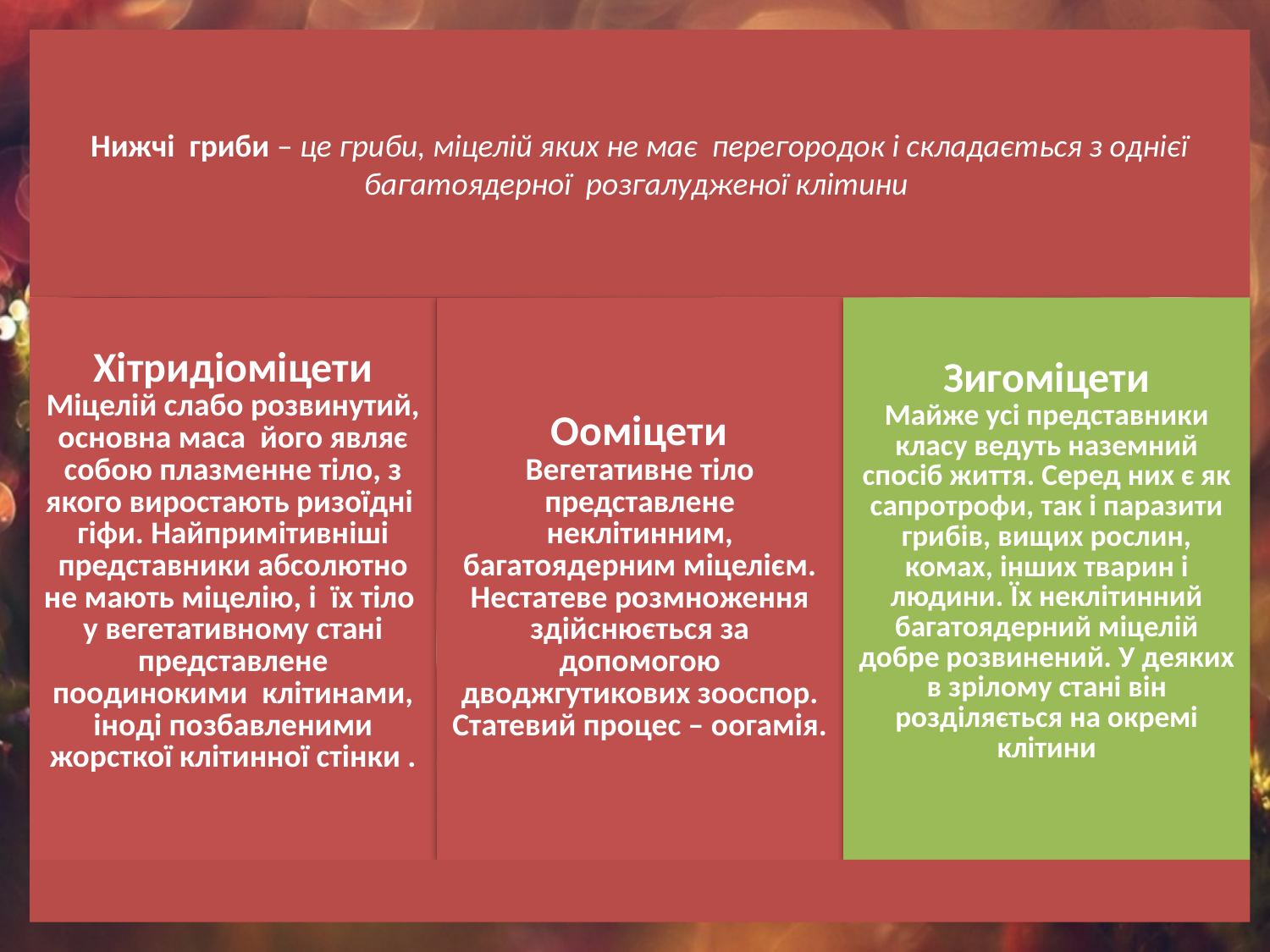

Нижчі  гриби – це гриби, міцелій яких не має  перегородок і складається з однієї багатоядерної  розгалудженої клітини
Хітридіоміцети
Міцелій слабо розвинутий, основна маса  його являє собою плазменне тіло, з якого виростають ризоїдні  гіфи. Найпримітивніші представники абсолютно не мають міцелію, і  їх тіло  у вегетативному стані представлене поодинокими  клітинами, іноді позбавленими жорсткої клітинної стінки .
Зигоміцети
Майже усі представники класу ведуть наземний спосіб життя. Серед них є як сапротрофи, так і паразити грибів, вищих рослин, комах, інших тварин і людини. Їх неклітинний багатоядерний міцелій добре розвинений. У деяких в зрілому стані він розділяється на окремі клітини
 Ооміцети
Вегетативне тіло представлене неклітинним, багатоядерним міцелієм. Нестатеве розмноження здійснюється за допомогою дводжгутикових зооспор. Статевий процес – оогамія.